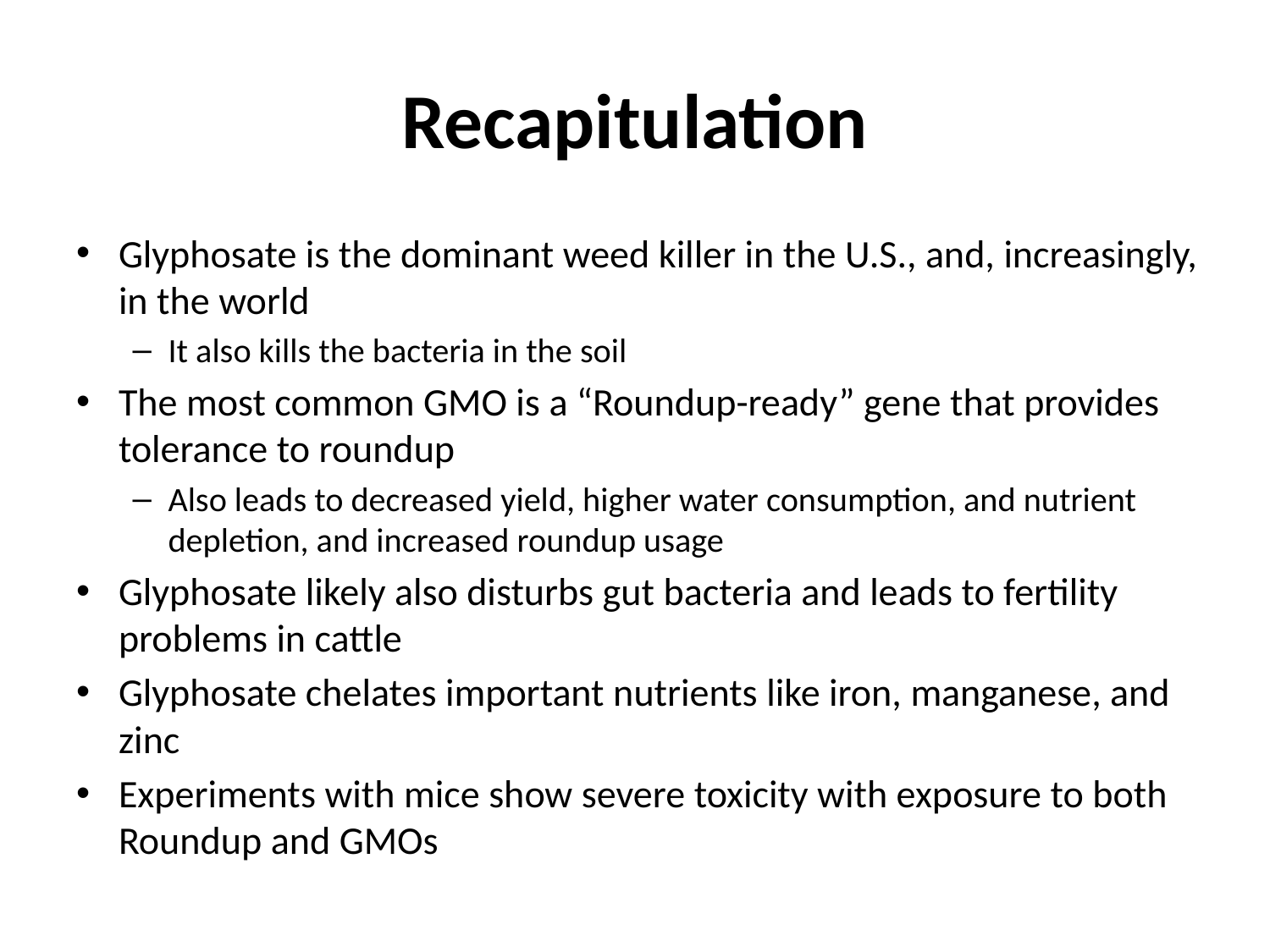

# Recapitulation
Glyphosate is the dominant weed killer in the U.S., and, increasingly, in the world
It also kills the bacteria in the soil
The most common GMO is a “Roundup-ready” gene that provides tolerance to roundup
Also leads to decreased yield, higher water consumption, and nutrient depletion, and increased roundup usage
Glyphosate likely also disturbs gut bacteria and leads to fertility problems in cattle
Glyphosate chelates important nutrients like iron, manganese, and zinc
Experiments with mice show severe toxicity with exposure to both Roundup and GMOs